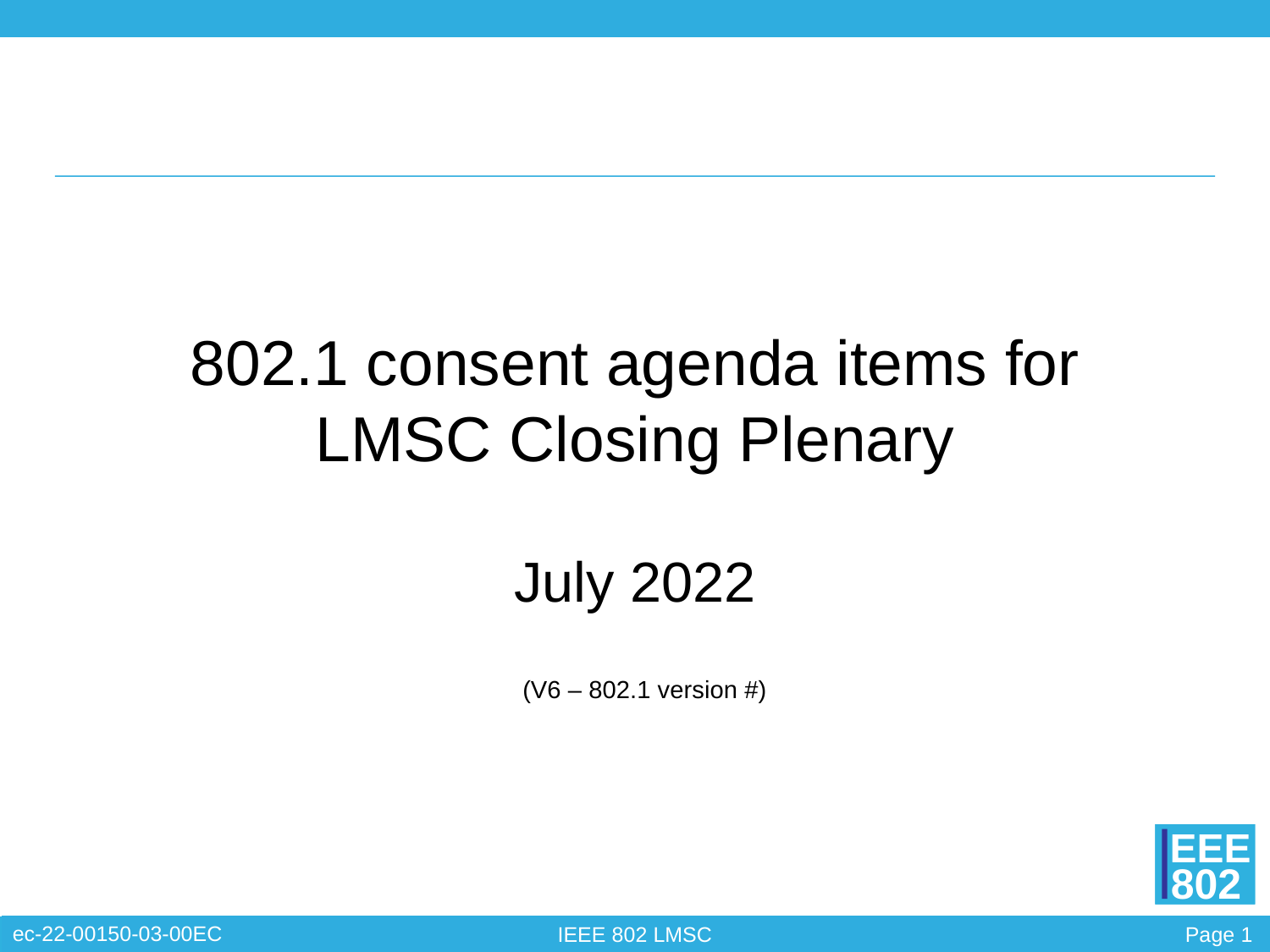

# 802.1 consent agenda items for LMSC Closing Plenary
July 2022
 (V6 – 802.1 version #)